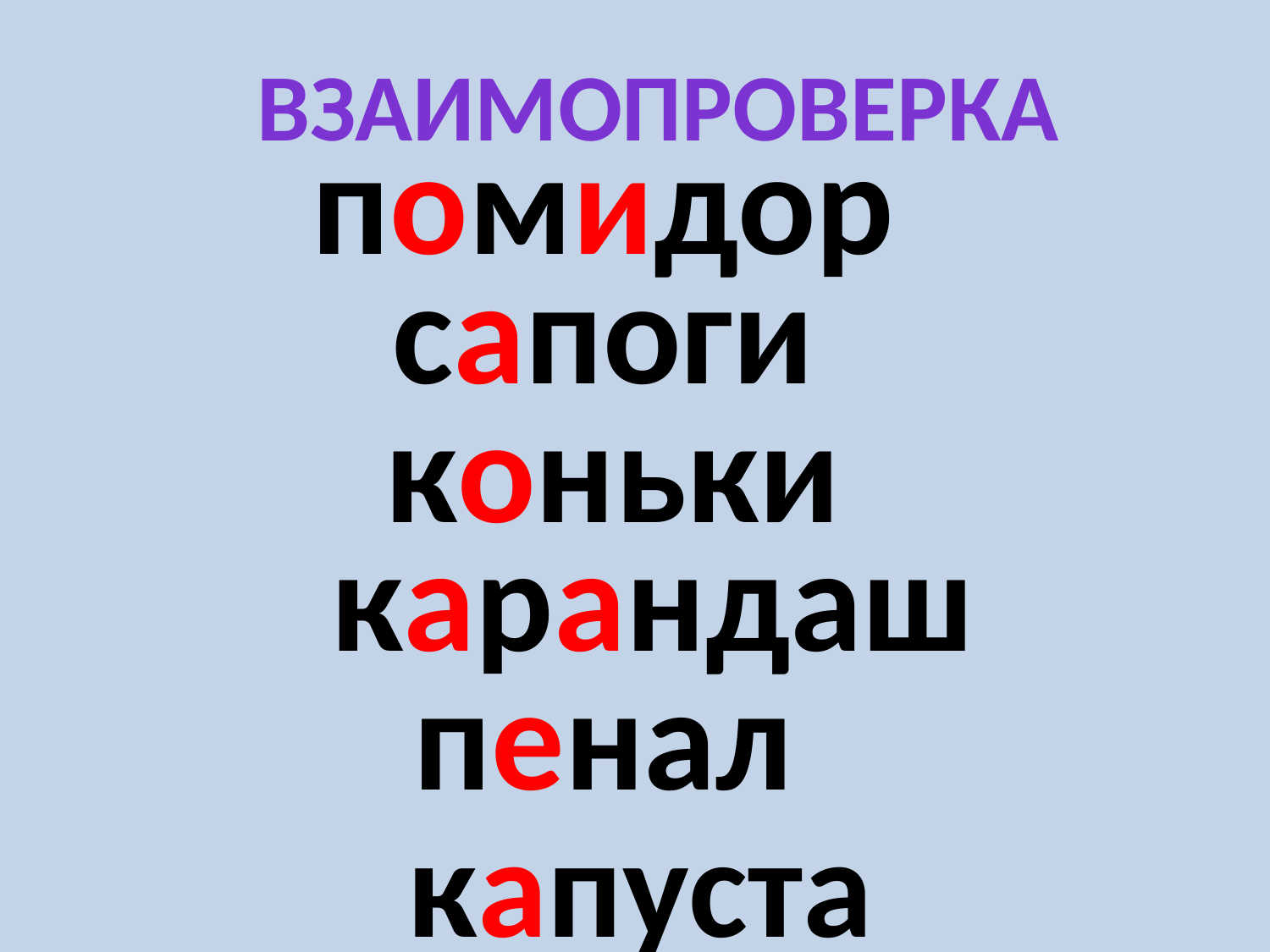

взаимопроверка
помидор
сапоги
коньки
карандаш
пенал
 капуста